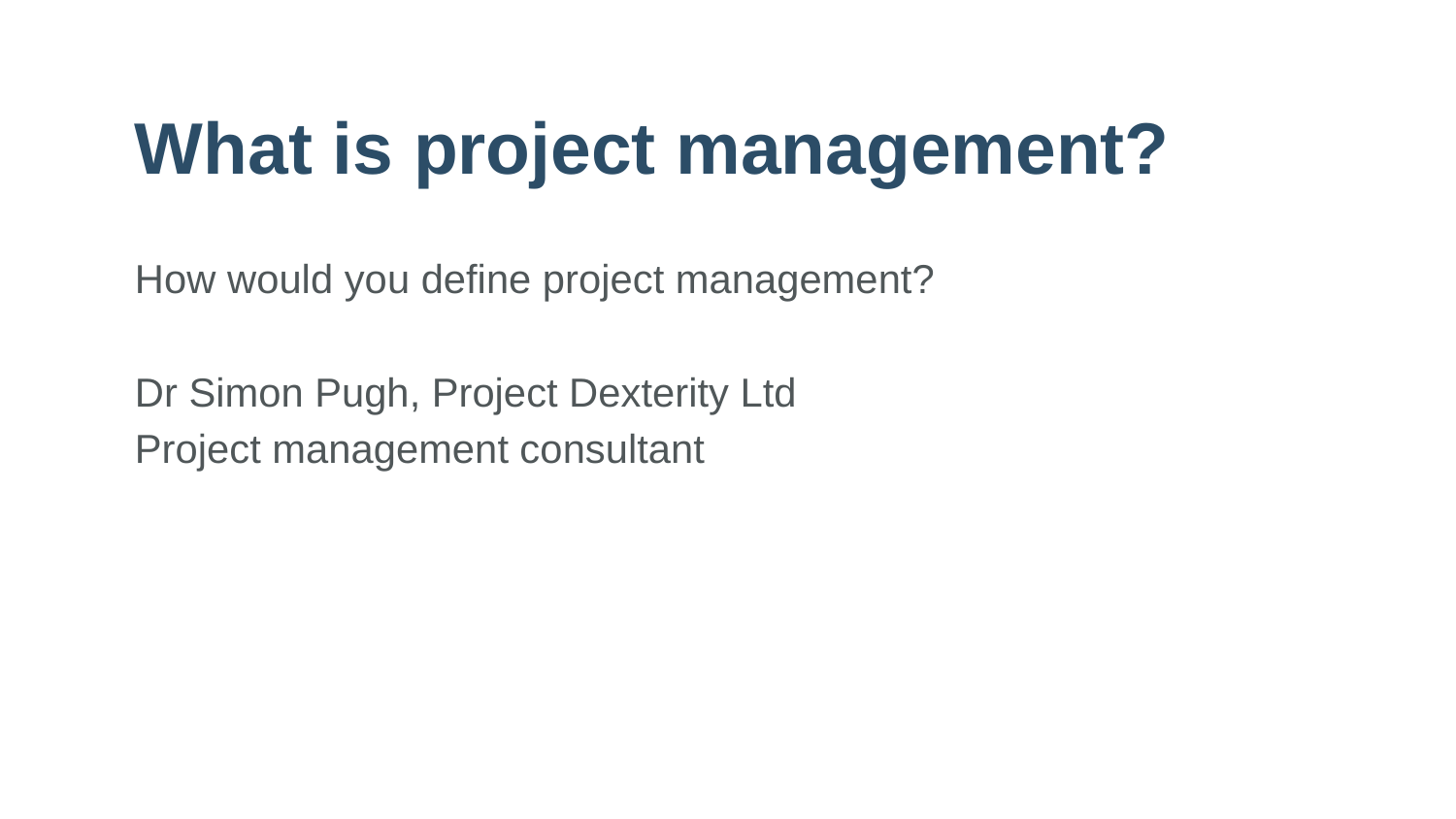

# What is project management?
How would you define project management?

Dr Simon Pugh, Project Dexterity Ltd
Project management consultant